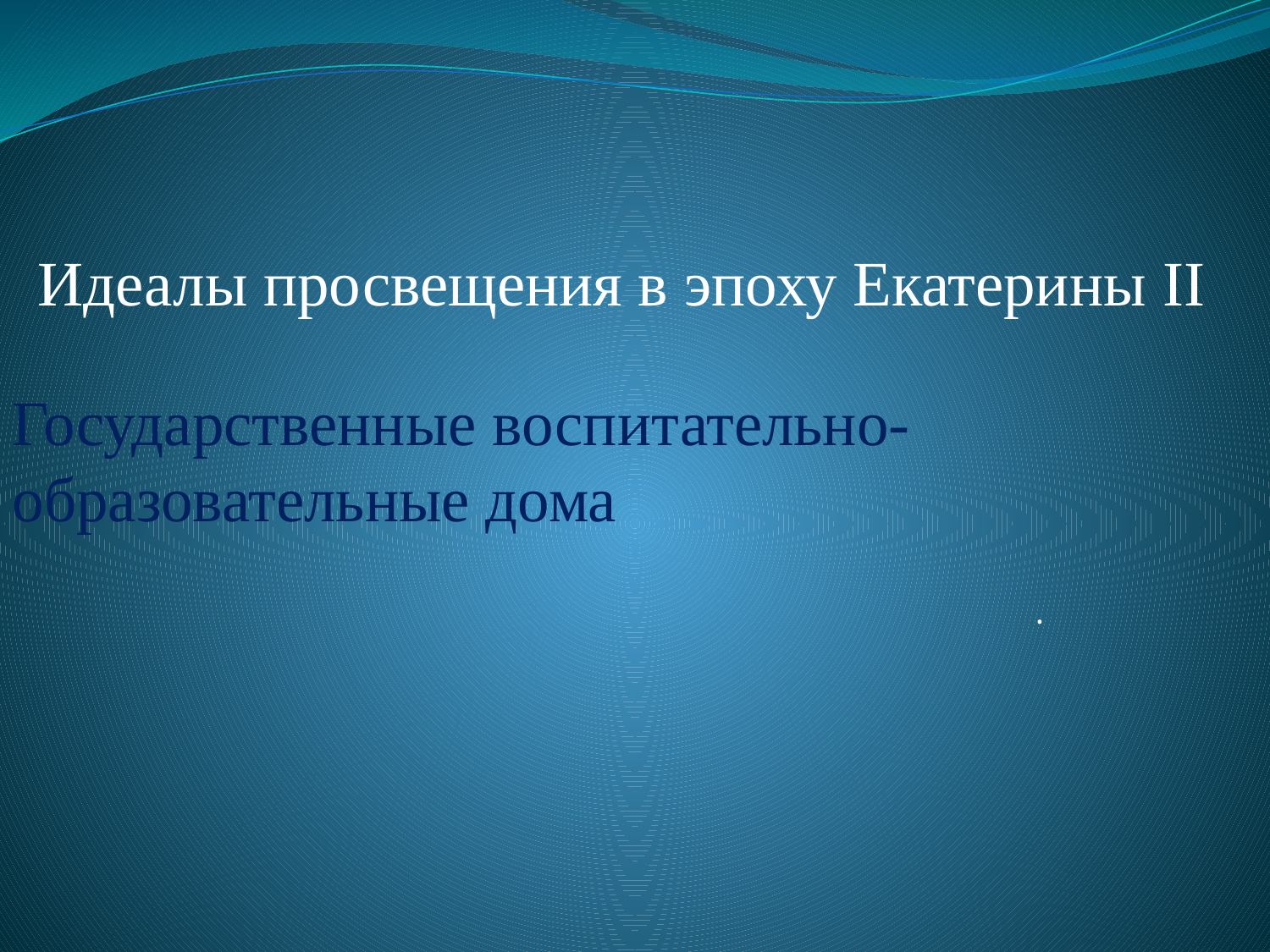

Идеалы просвещения в эпоху Екатерины II
Государственные воспитательно-образовательные дома
 .